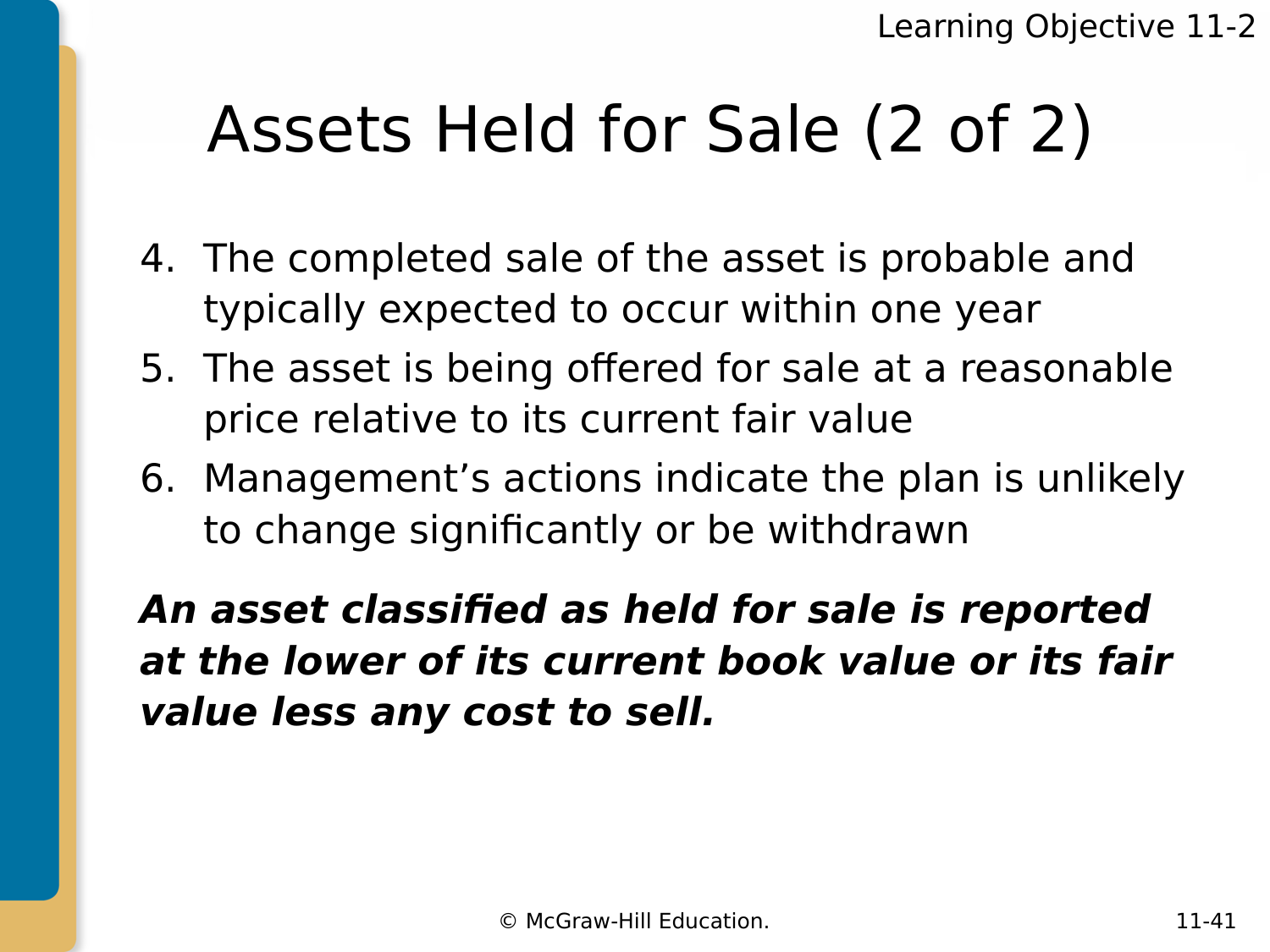

Learning Objective 11-2
# Assets Held for Sale (2 of 2)
The completed sale of the asset is probable and typically expected to occur within one year
The asset is being offered for sale at a reasonable price relative to its current fair value
Management’s actions indicate the plan is unlikely to change significantly or be withdrawn
An asset classified as held for sale is reported at the lower of its current book value or its fair value less any cost to sell.